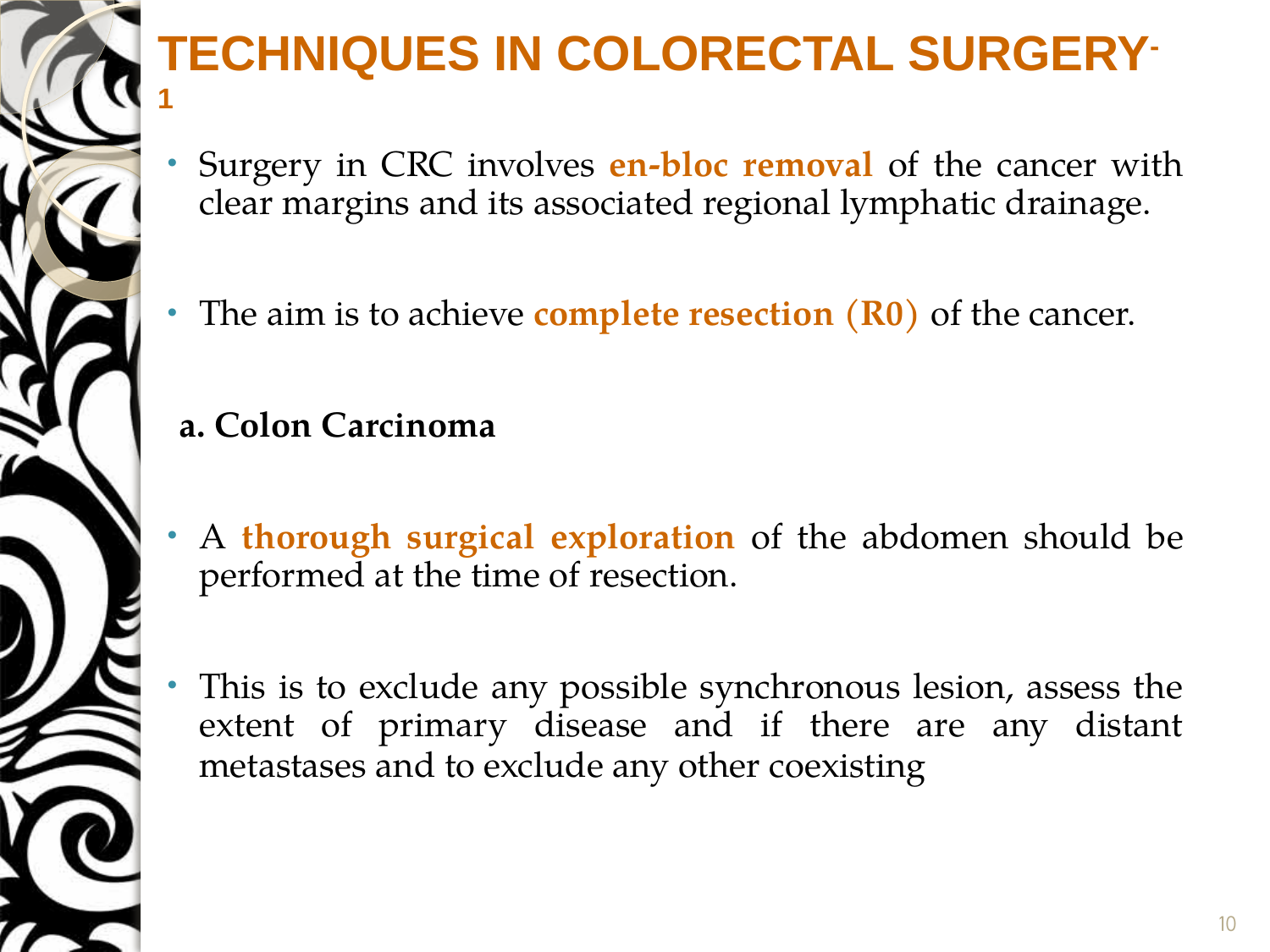

# TECHNIQUES IN COLORECTAL SURGERY-1
Surgery in CRC involves en-bloc removal of the cancer with clear margins and its associated regional lymphatic drainage.

The aim is to achieve complete resection (R0) of the cancer.

a. Colon Carcinoma

A thorough surgical exploration of the abdomen should be performed at the time of resection.

This is to exclude any possible synchronous lesion, assess the extent of primary disease and if there are any distant metastases and to exclude any other coexisting pathology.
10